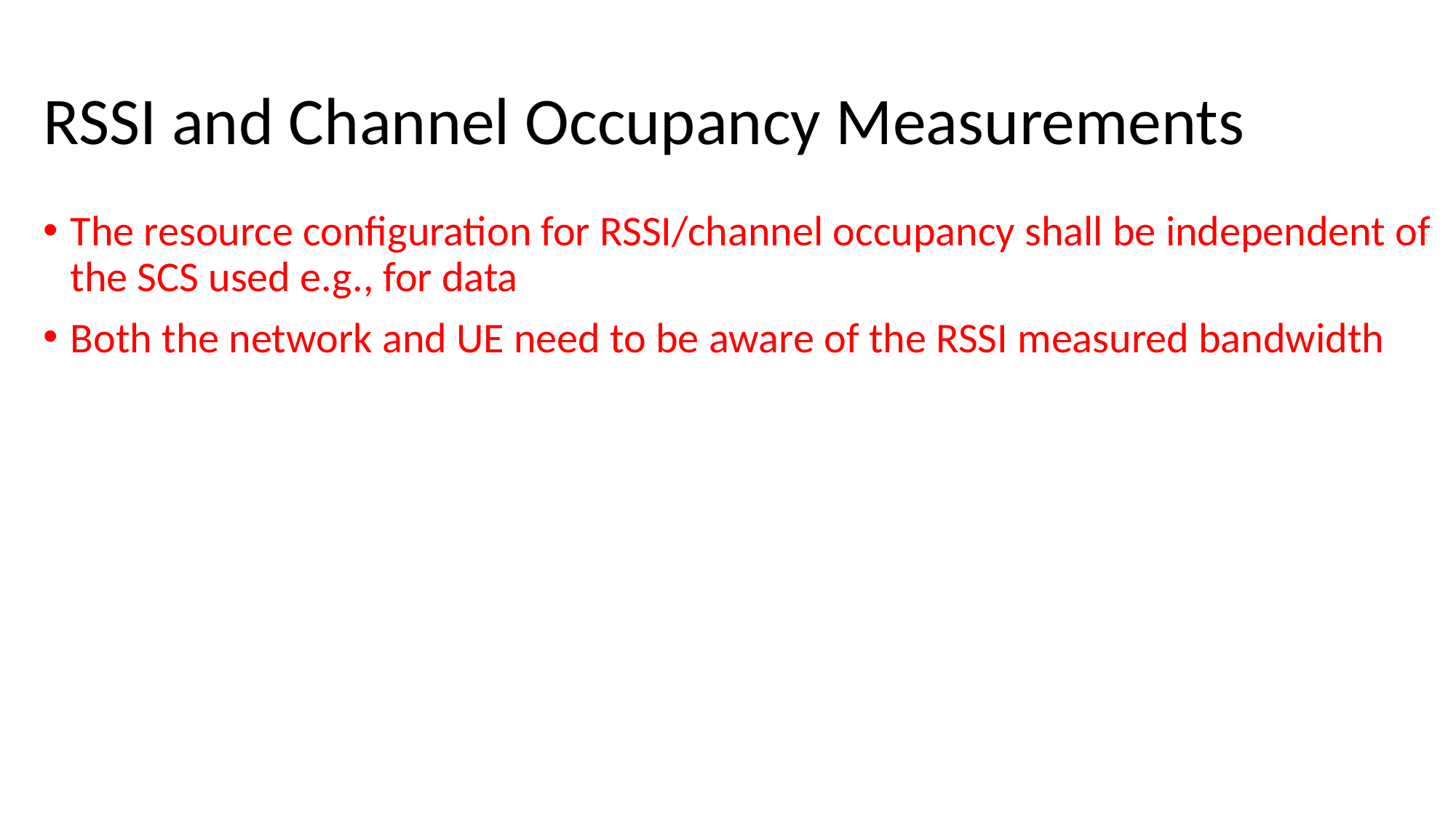

# RSSI and Channel Occupancy Measurements

The resource configuration for RSSI/channel occupancy shall be independent of the SCS used e.g., for data
Both the network and UE need to be aware of the RSSI measured bandwidth